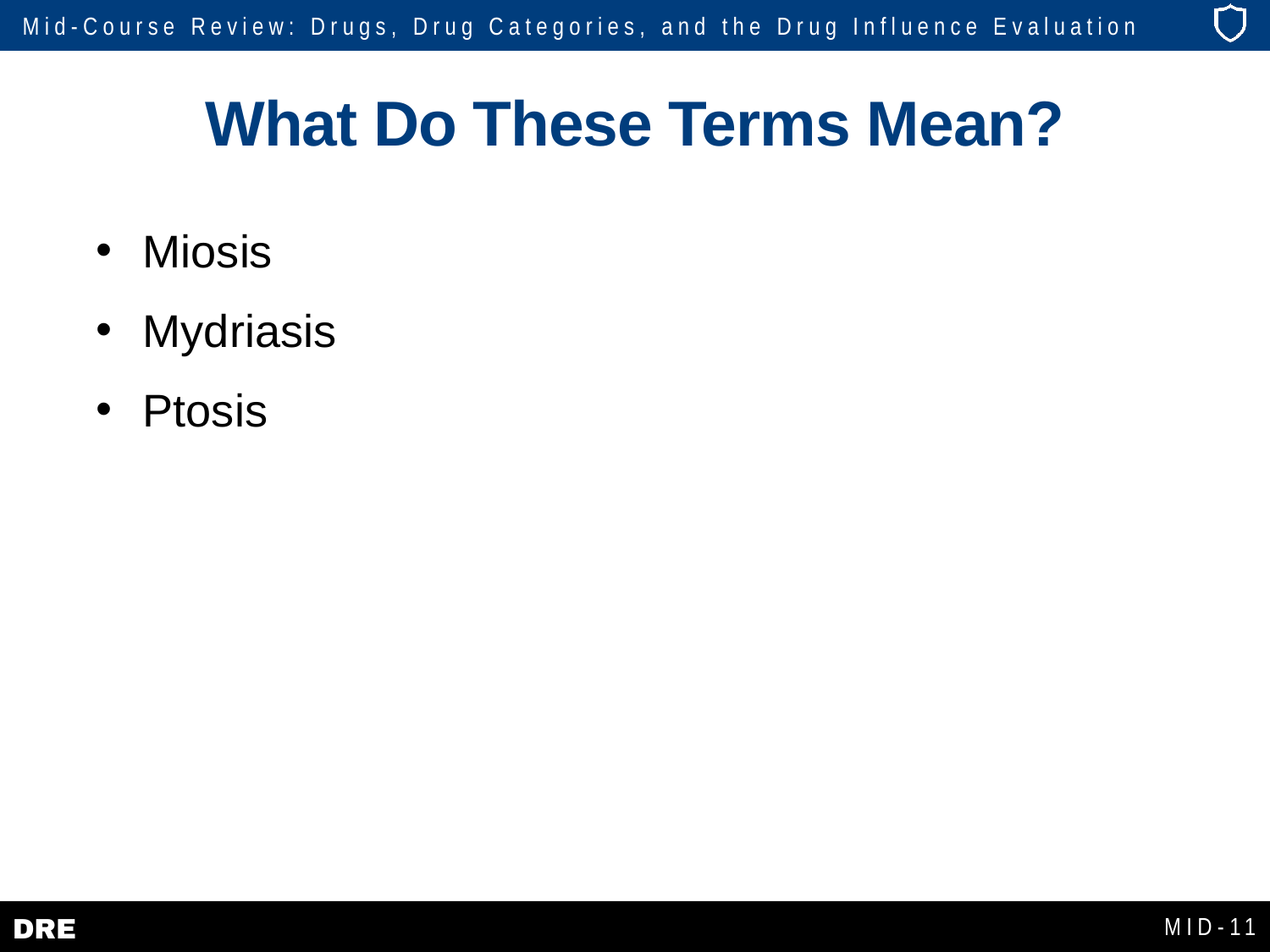

# What Do These Terms Mean?
Miosis
Mydriasis
Ptosis

MID-11